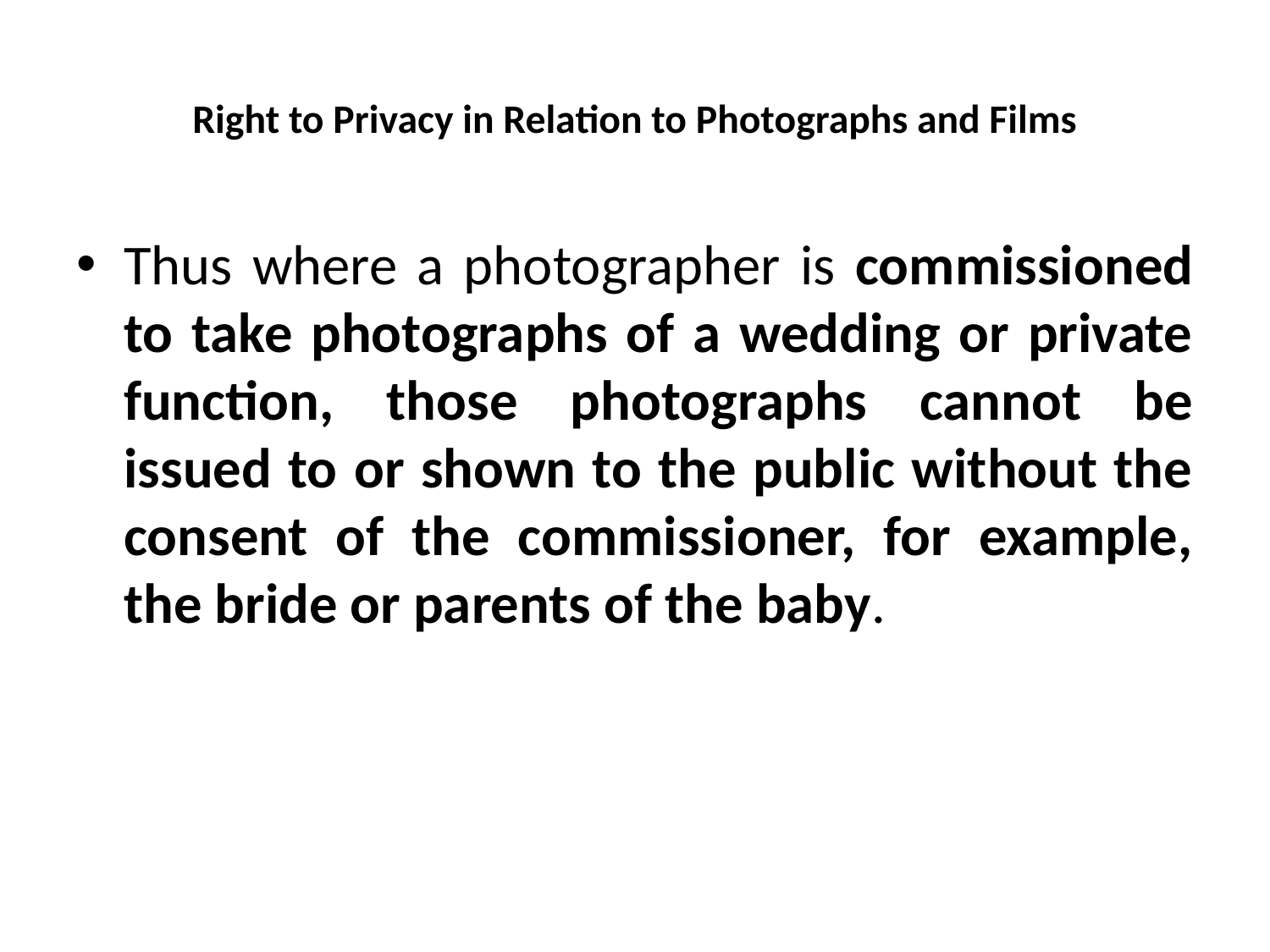

# Right to Privacy in Relation to Photographs and Films
Thus where a photographer is commissioned to take photographs of a wedding or private function, those photographs cannot be issued to or shown to the public without the consent of the commissioner, for example, the bride or parents of the baby.